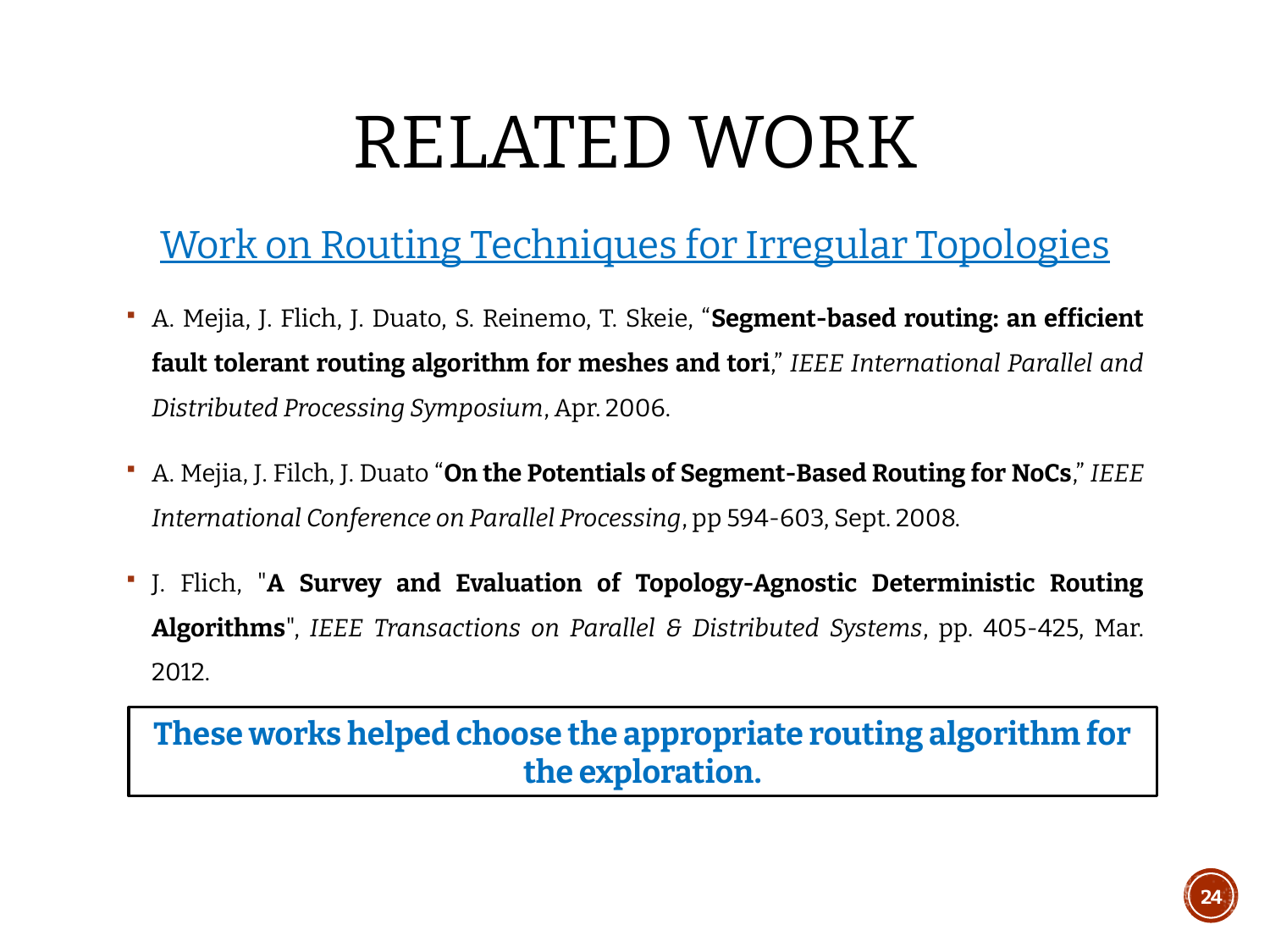

# RELATED WORK
Work on Routing Techniques for Irregular Topologies
A. Mejia, J. Flich, J. Duato, S. Reinemo, T. Skeie, “Segment-based routing: an efficient fault tolerant routing algorithm for meshes and tori,” IEEE International Parallel and Distributed Processing Symposium, Apr. 2006.
A. Mejia, J. Filch, J. Duato “On the Potentials of Segment-Based Routing for NoCs,” IEEE International Conference on Parallel Processing, pp 594-603, Sept. 2008.
J. Flich, "A Survey and Evaluation of Topology-Agnostic Deterministic Routing Algorithms", IEEE Transactions on Parallel & Distributed Systems, pp. 405-425, Mar. 2012.

These works helped choose the appropriate routing algorithm for the exploration.
24